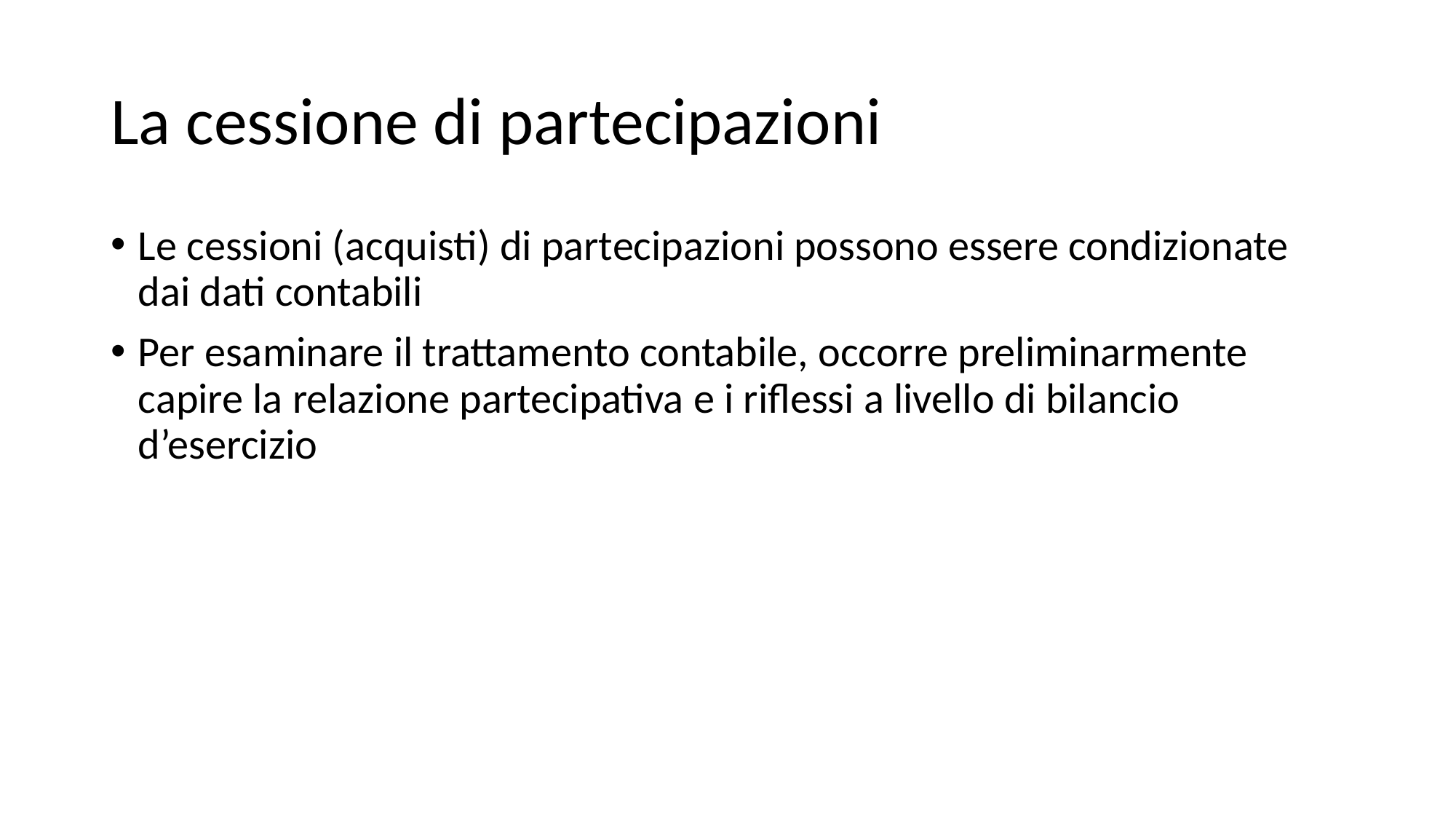

# La cessione di partecipazioni
Le cessioni (acquisti) di partecipazioni possono essere condizionate dai dati contabili
Per esaminare il trattamento contabile, occorre preliminarmente capire la relazione partecipativa e i riflessi a livello di bilancio d’esercizio